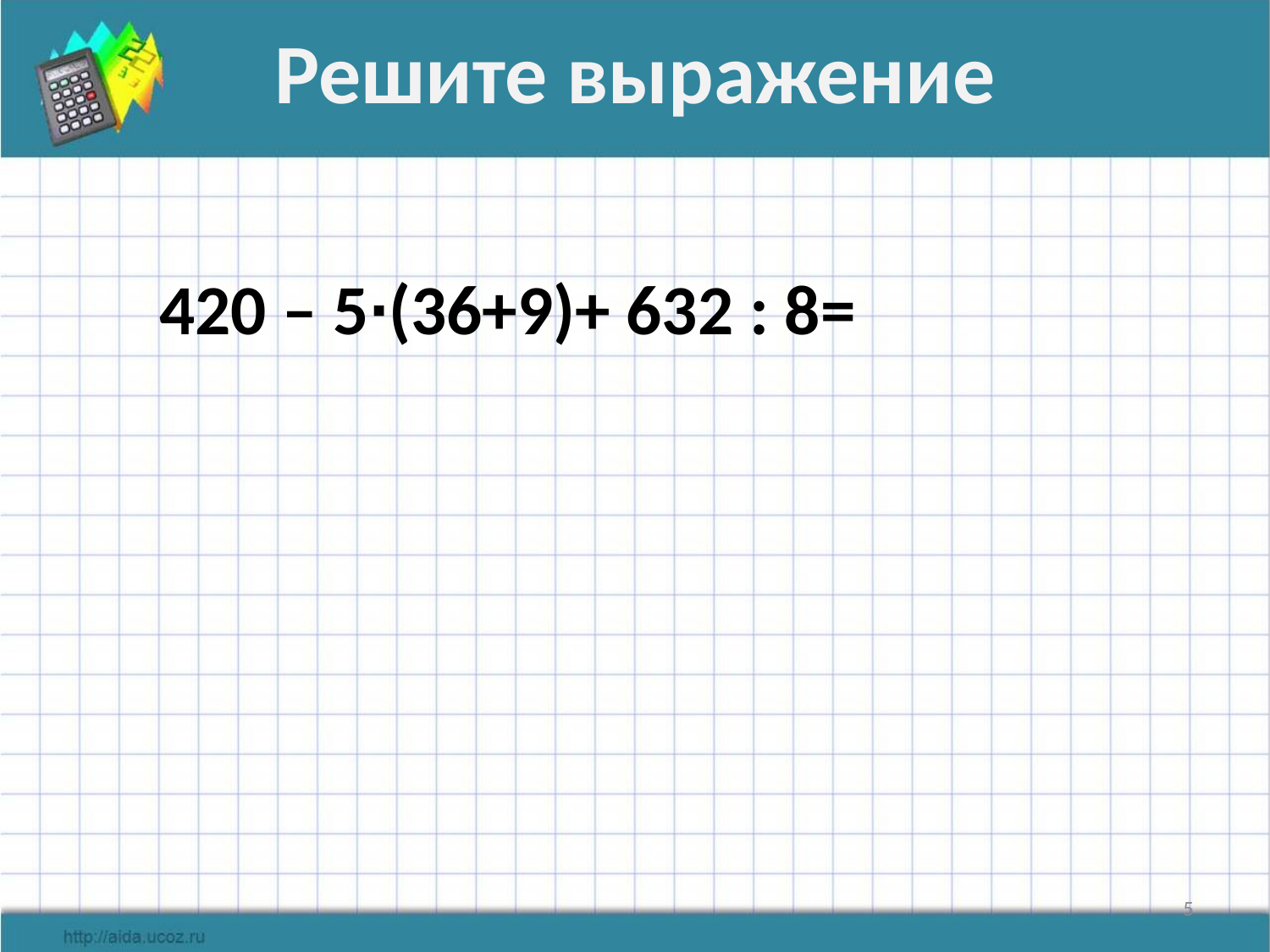

# Решите выражение

        420 – 5∙(36+9)+ 632 : 8=

5